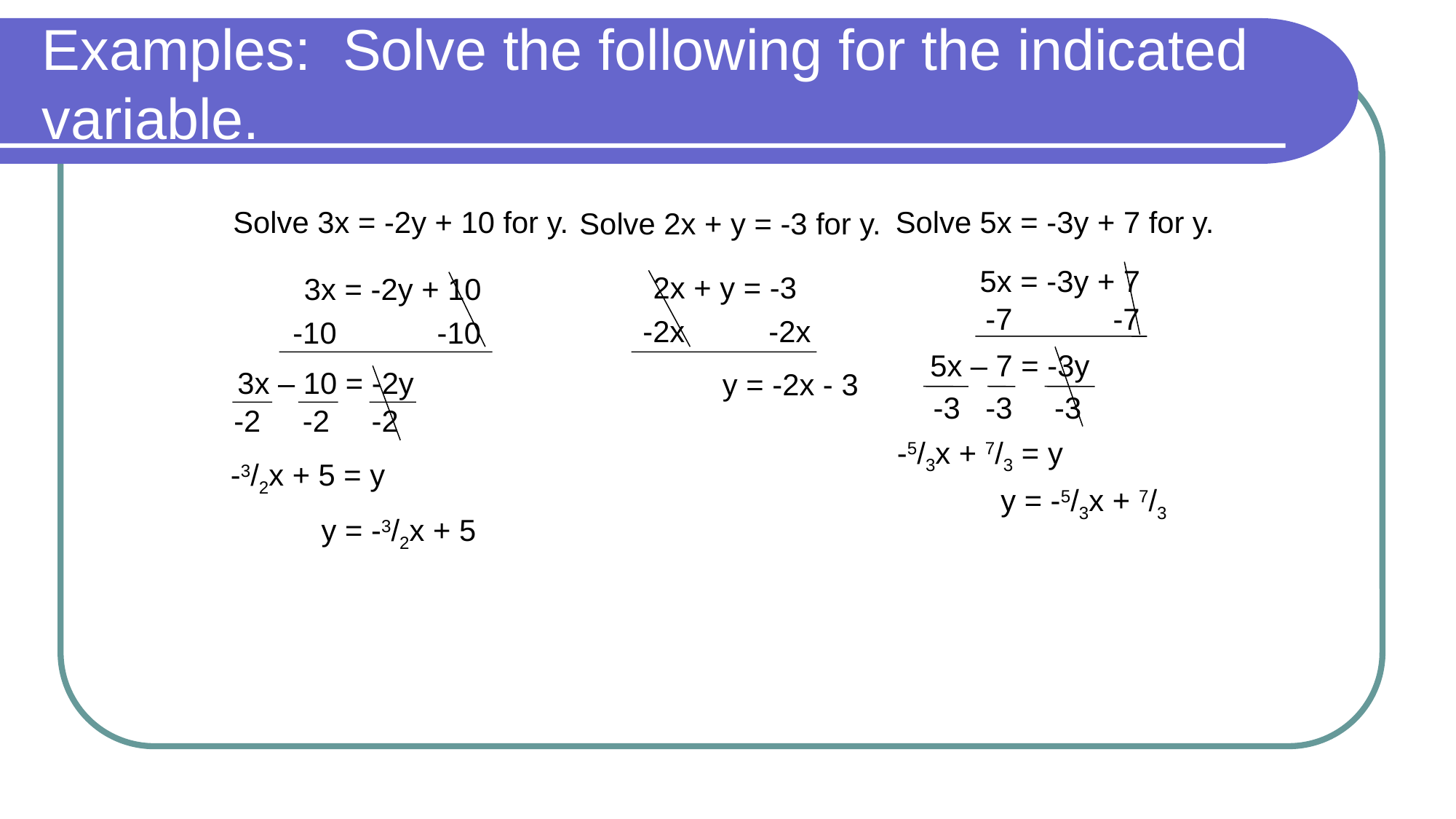

# Examples:  Solve the following for the indicated variable.
Solve 3x = -2y + 10 for y.
Solve 5x = -3y + 7 for y.
Solve 2x + y = -3 for y.
5x = -3y + 7

2x + y = -3
3x = -2y + 10

-7            -7
-2x          -2x
-10            -10

5x – 7 = -3y

3x – 10 = -2y
y = -2x - 3

-3   -3     -3

-2     -2     -2

-5/3x + 7/3 = y
-3/2x + 5 = y
y = -5/3x + 7/3
y = -3/2x + 5